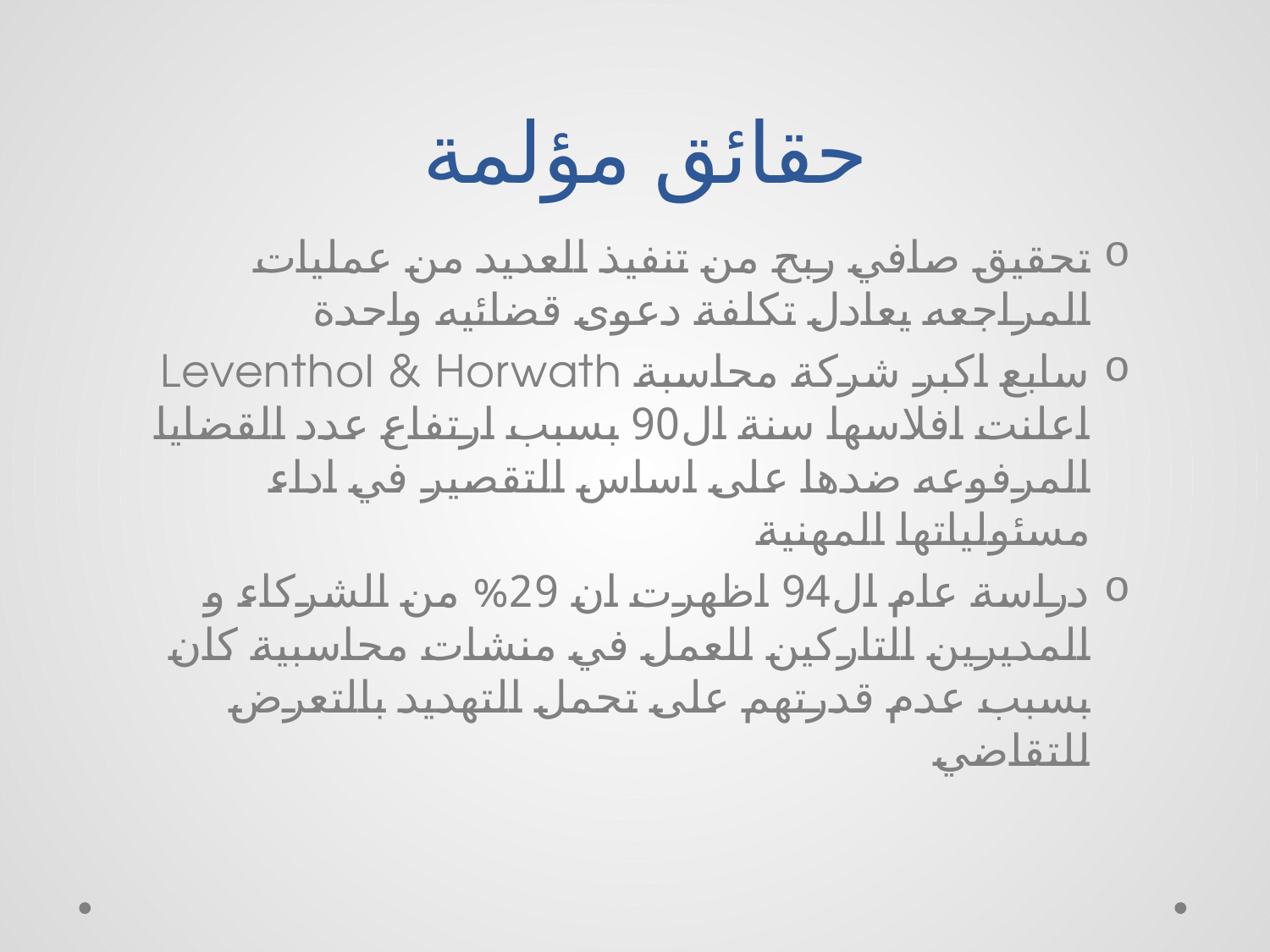

# حقائق مؤلمة
تحقيق صافي ربح من تنفيذ العديد من عمليات المراجعه يعادل تكلفة دعوى قضائيه واحدة
سابع اكبر شركة محاسبة Leventhol & Horwath  اعلنت افلاسها سنة ال90 بسبب ارتفاع عدد القضايا المرفوعه ضدها على اساس التقصير في اداء مسئولياتها المهنية
دراسة عام ال94 اظهرت ان 29% من الشركاء و المديرين التاركين للعمل في منشات محاسبية كان بسبب عدم قدرتهم على تحمل التهديد بالتعرض للتقاضي